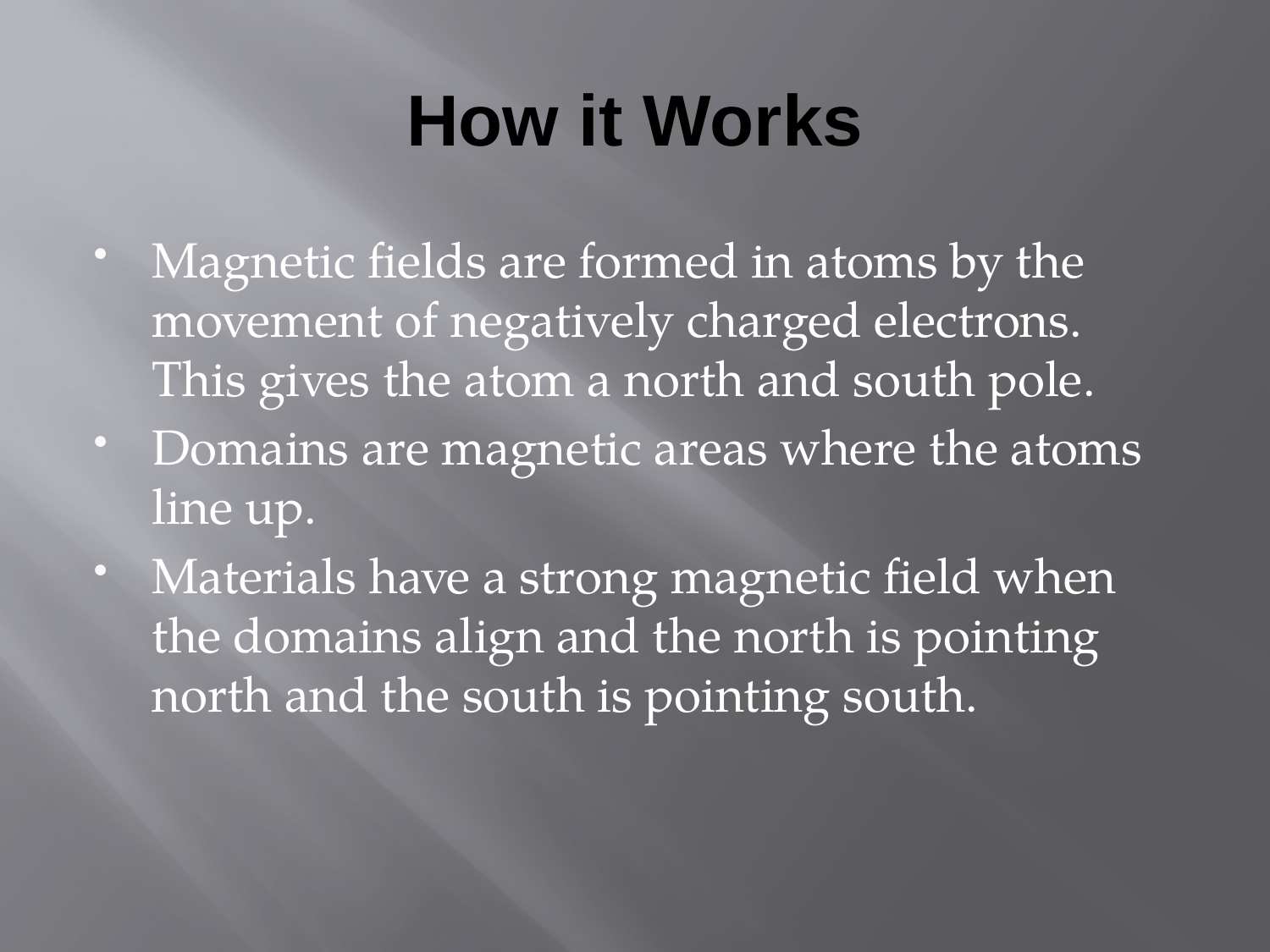

# How it Works
Magnetic fields are formed in atoms by the movement of negatively charged electrons.  This gives the atom a north and south pole.
Domains are magnetic areas where the atoms line up.
Materials have a strong magnetic field when the domains align and the north is pointing north and the south is pointing south.